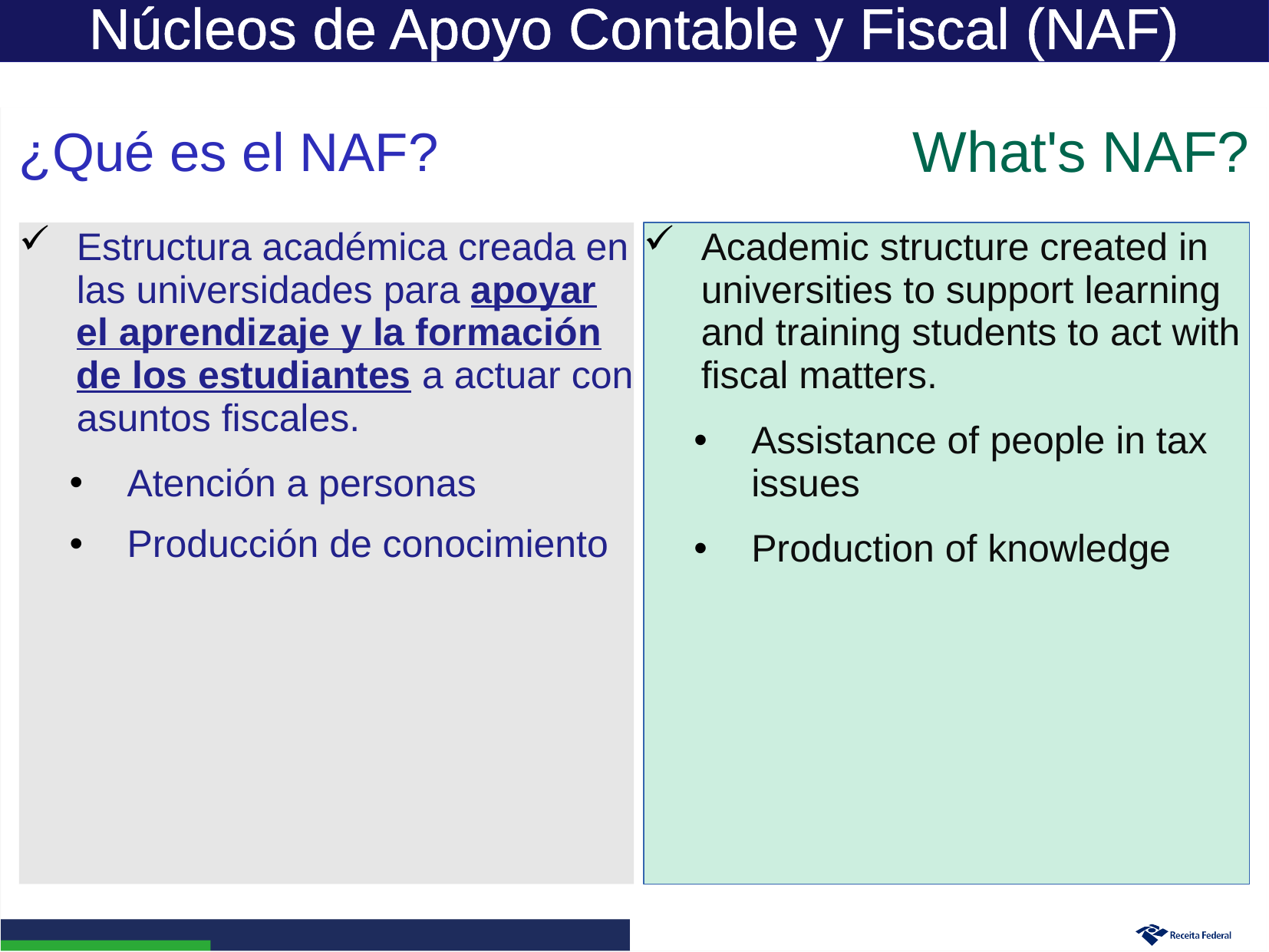

Núcleos de Apoyo Contable y Fiscal (NAF)
What's NAF?
# ¿Qué es el NAF?
Estructura académica creada en las universidades para apoyar el aprendizaje y la formación de los estudiantes a actuar con asuntos fiscales.
Atención a personas
Producción de conocimiento
Academic structure created in universities to support learning and training students to act with fiscal matters.
Assistance of people in tax issues
Production of knowledge